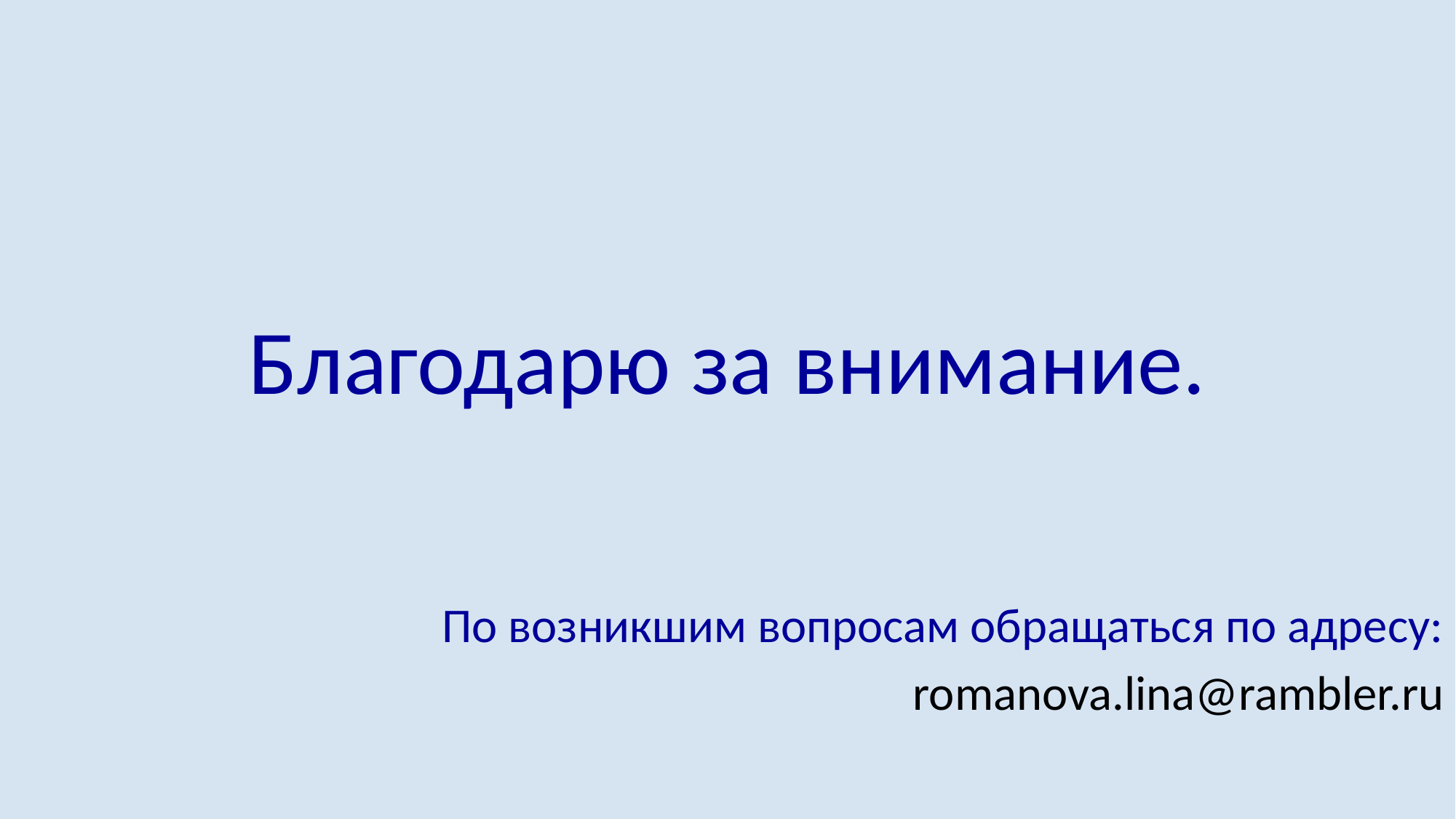

# Благодарю за внимание.
По возникшим вопросам обращаться по адресу:
romanova.lina@rambler.ru